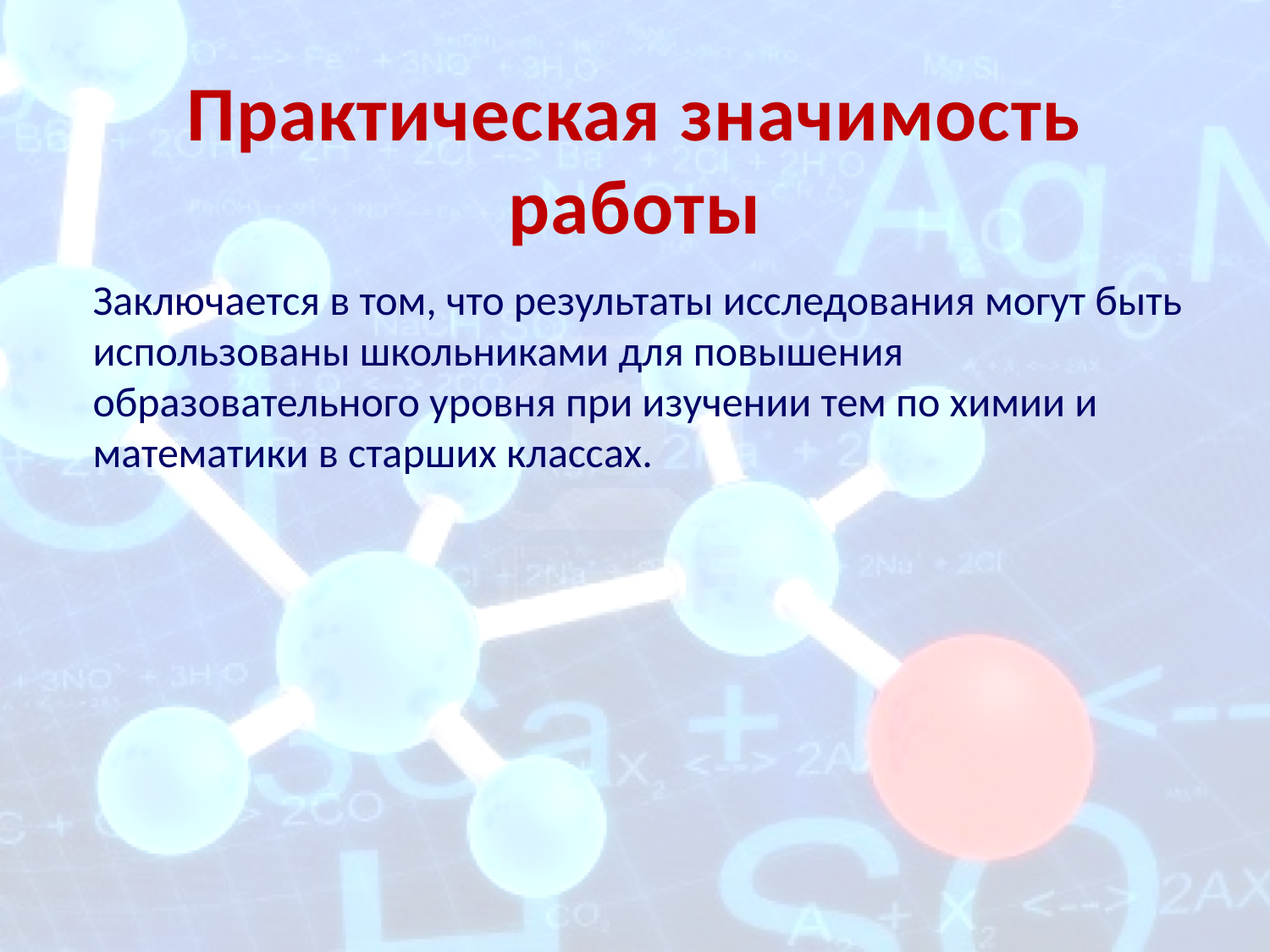

# Практическая значимость работы
Заключается в том, что результаты исследования могут быть использованы школьниками для повышения образовательного уровня при изучении тем по химии и математики в старших классах.